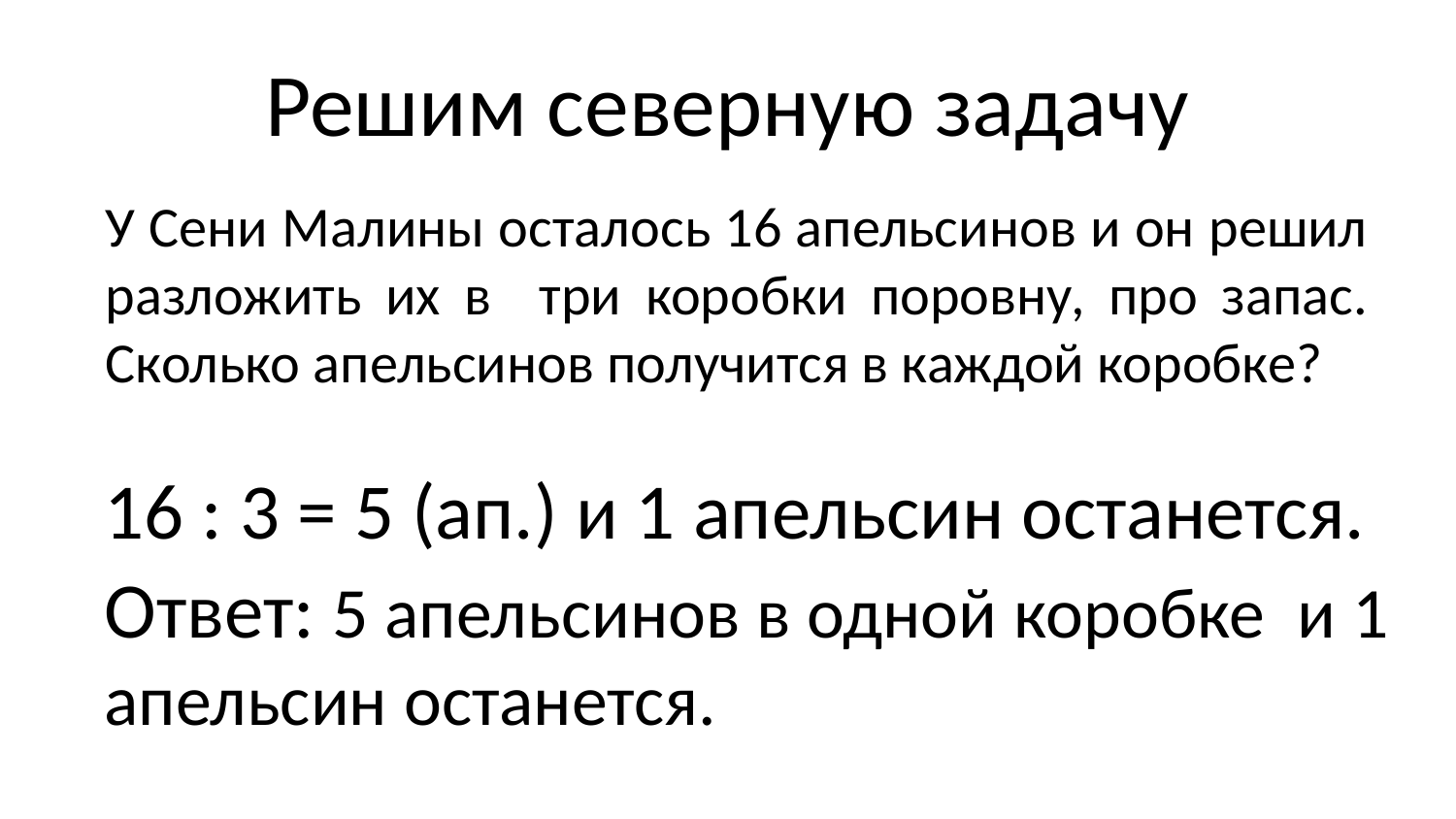

# Решим северную задачу
У Сени Малины осталось 16 апельсинов и он решил разложить их в  три коробки поровну, про запас. Сколько апельсинов получится в каждой коробке?
16 : 3 = 5 (ап.) и 1 апельсин останется.
Ответ: 5 апельсинов в одной коробке  и 1 апельсин останется.